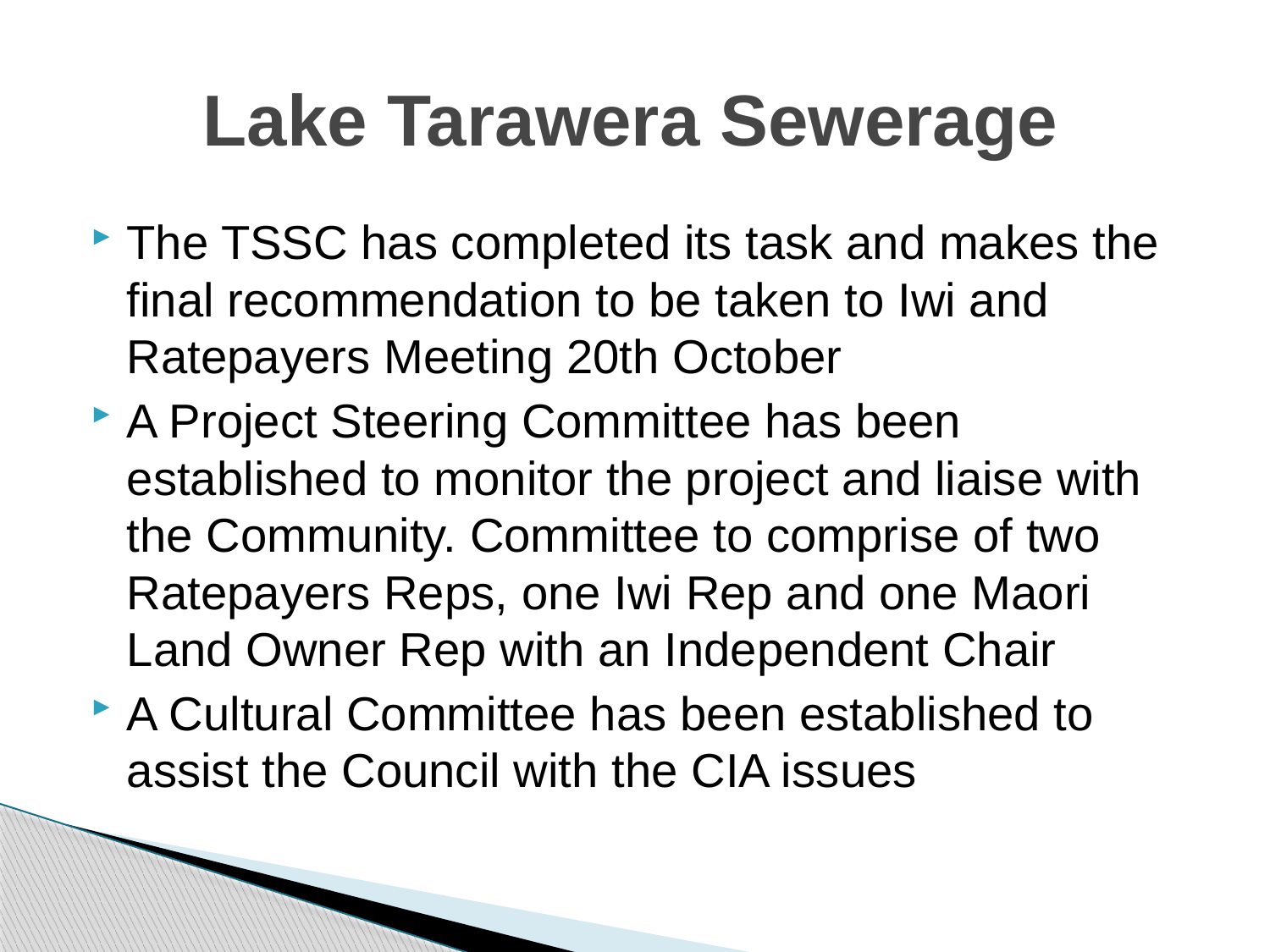

# Lake Tarawera Sewerage
The TSSC has completed its task and makes the final recommendation to be taken to Iwi and Ratepayers Meeting 20th October
A Project Steering Committee has been established to monitor the project and liaise with the Community. Committee to comprise of two Ratepayers Reps, one Iwi Rep and one Maori Land Owner Rep with an Independent Chair
A Cultural Committee has been established to assist the Council with the CIA issues